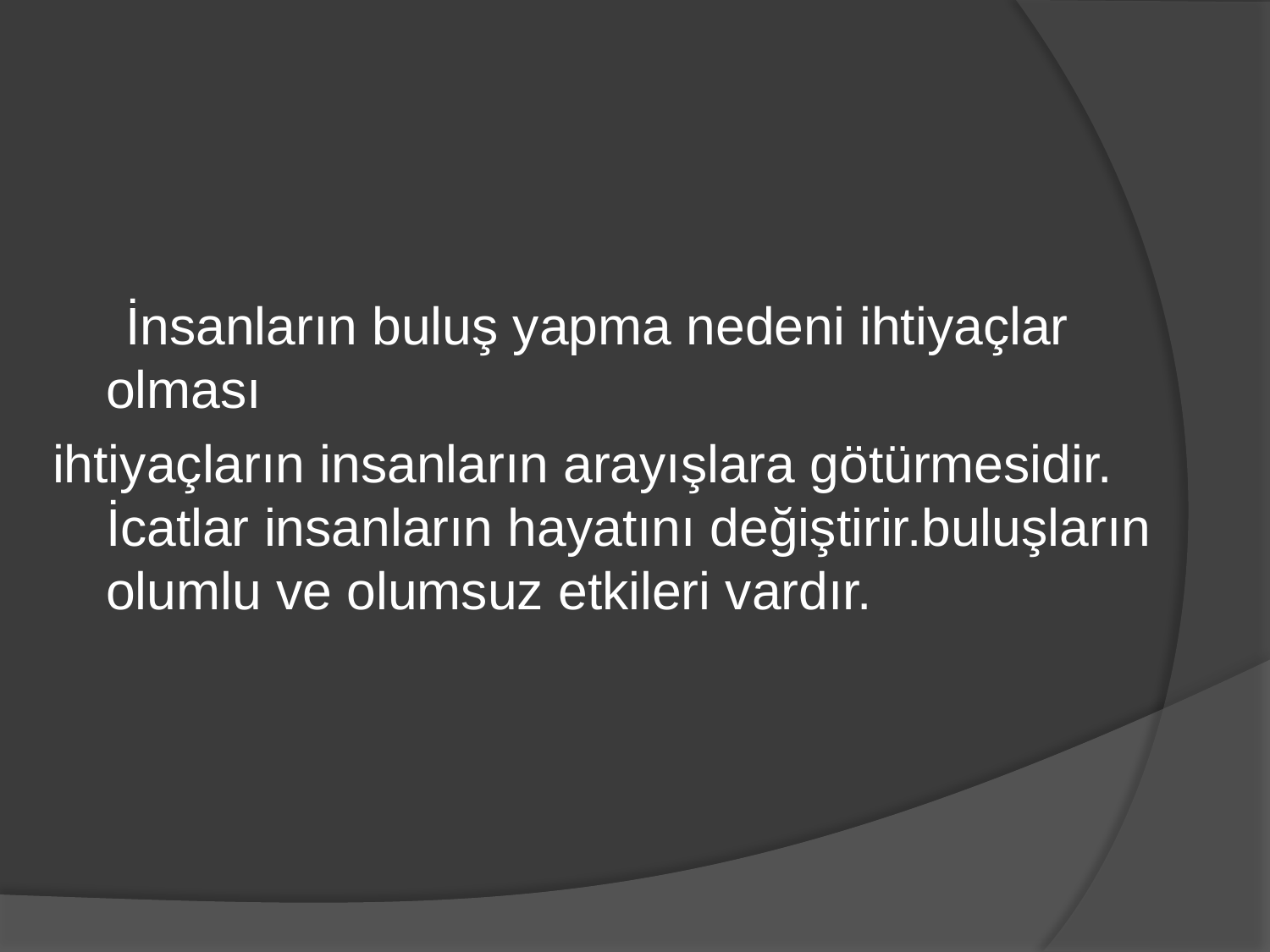

#
     İnsanların buluş yapma nedeni ihtiyaçlar olması
ihtiyaçların insanların arayışlara götürmesidir. İcatlar insanların hayatını değiştirir.buluşların olumlu ve olumsuz etkileri vardır.